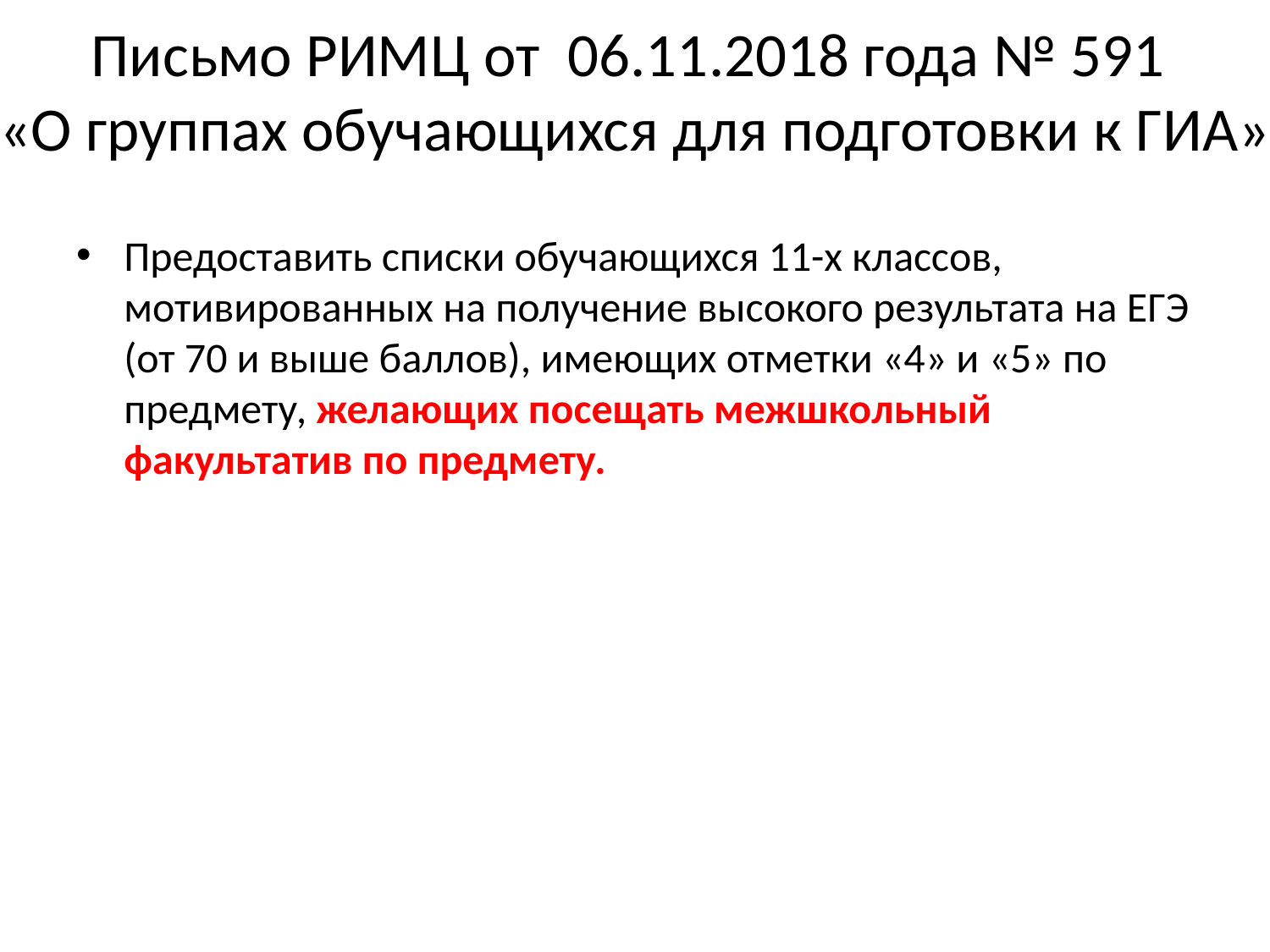

# Письмо РИМЦ от  06.11.2018 года № 591 «О группах обучающихся для подготовки к ГИА»
Предоставить списки обучающихся 11-х классов, мотивированных на получение высокого результата на ЕГЭ (от 70 и выше баллов), имеющих отметки «4» и «5» по предмету, желающих посещать межшкольный факультатив по предмету.